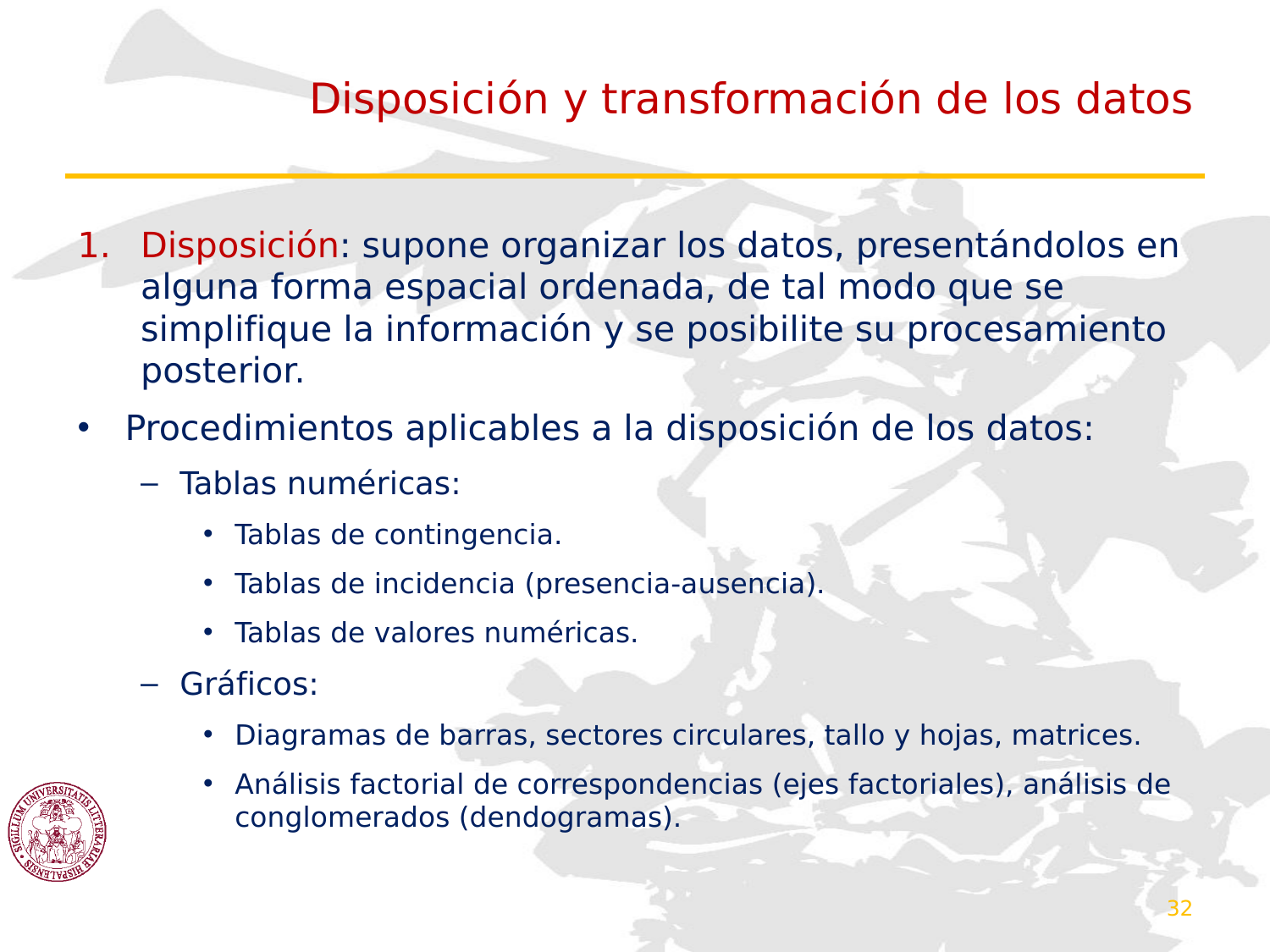

# Disposición y transformación de los datos
Disposición: supone organizar los datos, presentándolos en alguna forma espacial ordenada, de tal modo que se simplifique la información y se posibilite su procesamiento posterior.
Procedimientos aplicables a la disposición de los datos:
Tablas numéricas:
Tablas de contingencia.
Tablas de incidencia (presencia-ausencia).
Tablas de valores numéricas.
Gráficos:
Diagramas de barras, sectores circulares, tallo y hojas, matrices.
Análisis factorial de correspondencias (ejes factoriales), análisis de conglomerados (dendogramas).

32